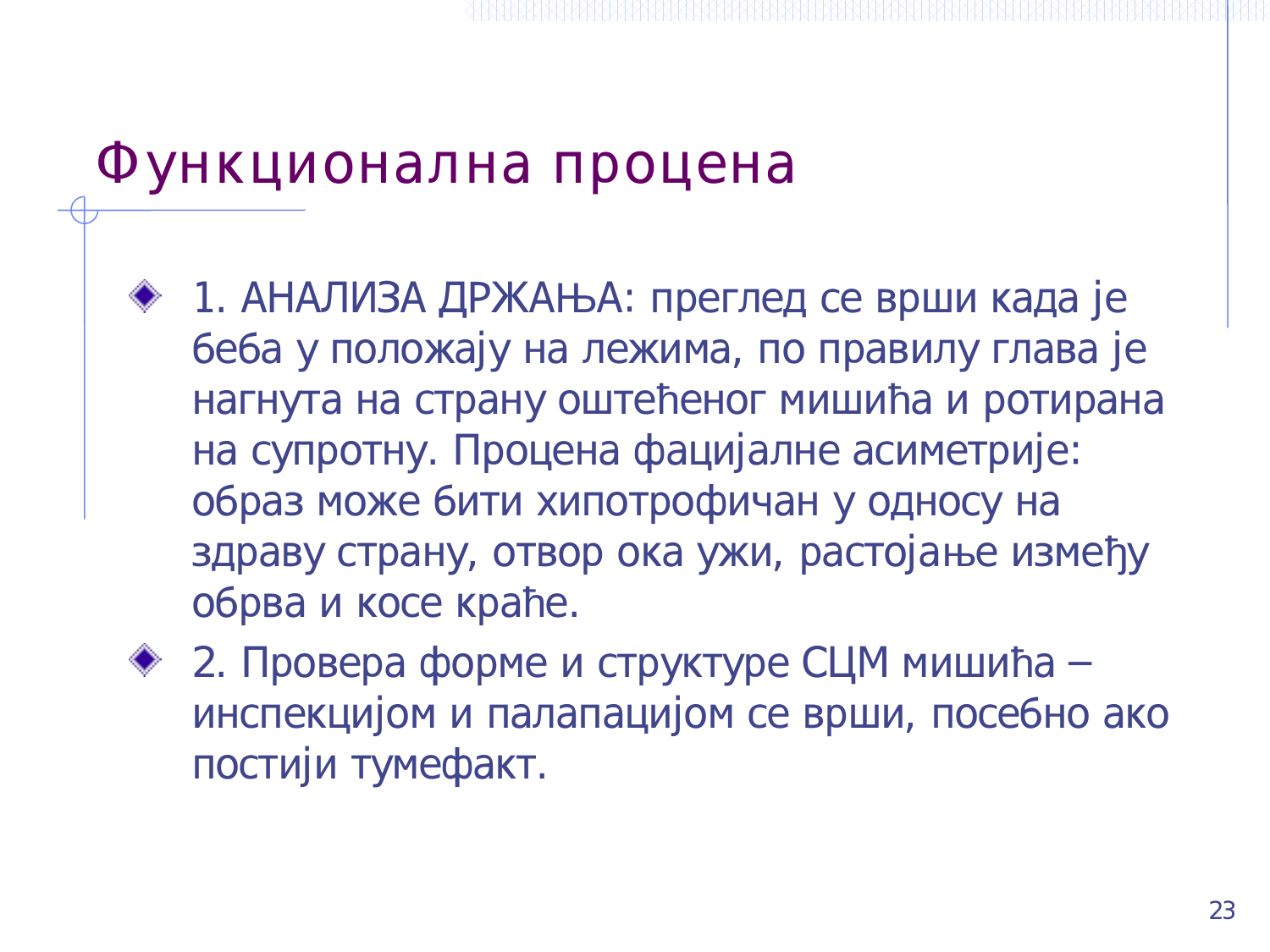

# Функционална процена
1. АНАЛИЗА ДРЖАЊА: преглед се врши када је беба у положају на лежима, по правилу глава је нагнута на страну оштећеног мишића и ротирана на супротну. Процена фацијалне асиметрије: образ може бити хипотрофичан у односу на здраву страну, отвор ока ужи, растојање између обрва и косе краће.
2. Провера форме и структуре СЦМ мишића – инспекцијом и палапацијом се врши, посебно ако постији тумефакт.
23